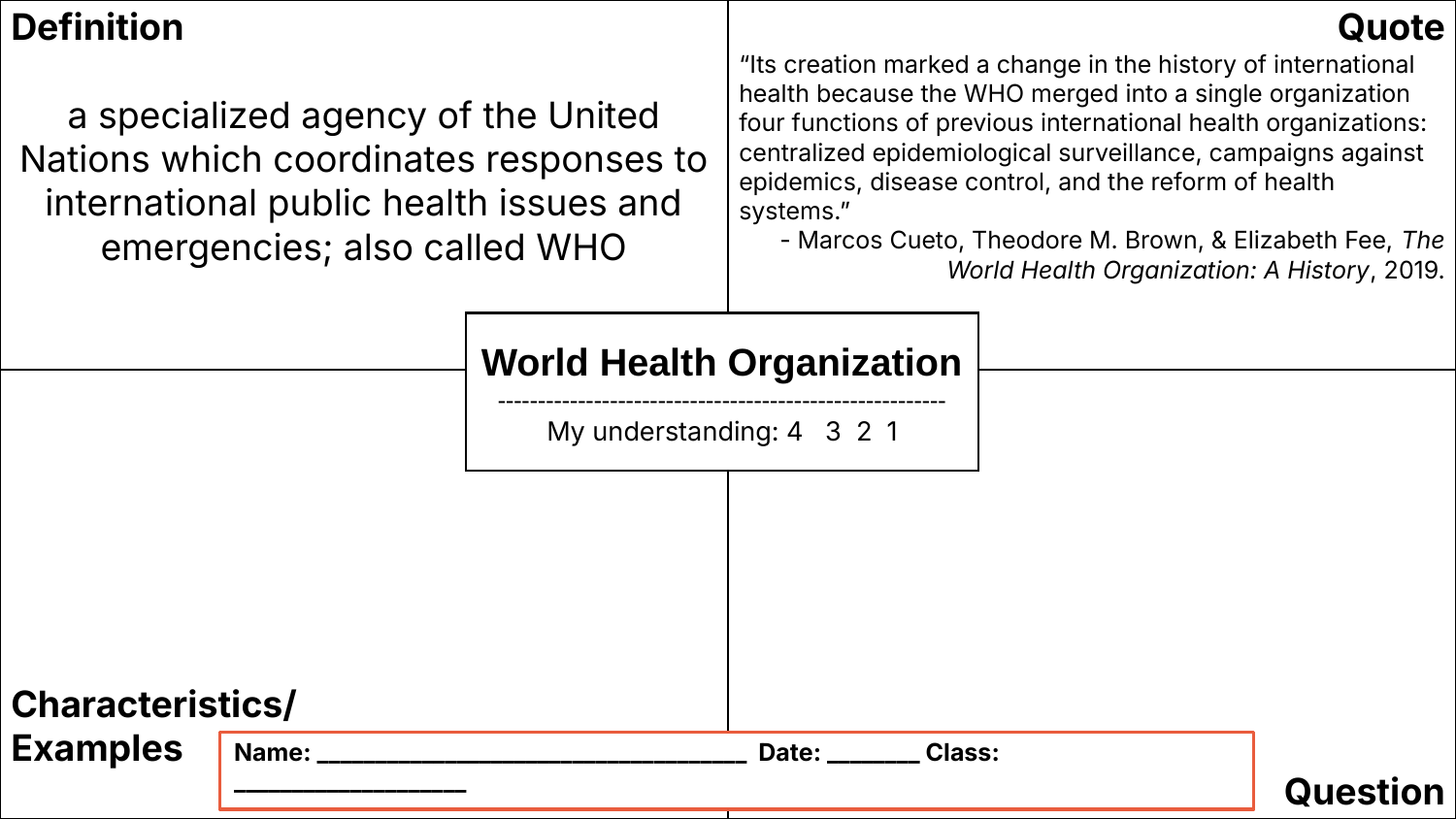

| Definition a specialized agency of the United Nations which coordinates responses to international public health issues and emergencies; also called WHO | Quote “Its creation marked a change in the history of international health because the WHO merged into a single organization four functions of previous international health organizations: centralized epidemiological surveillance, campaigns against epidemics, disease control, and the reform of health systems.” - Marcos Cueto, Theodore M. Brown, & Elizabeth Fee, The World Health Organization: A History, 2019. |
| --- | --- |
| Characteristics/ Examples | Question |
World Health Organization
--------------------------------------------------------
My understanding: 4   3  2  1
Name: _____________________________________  Date: ________ Class: ____________________